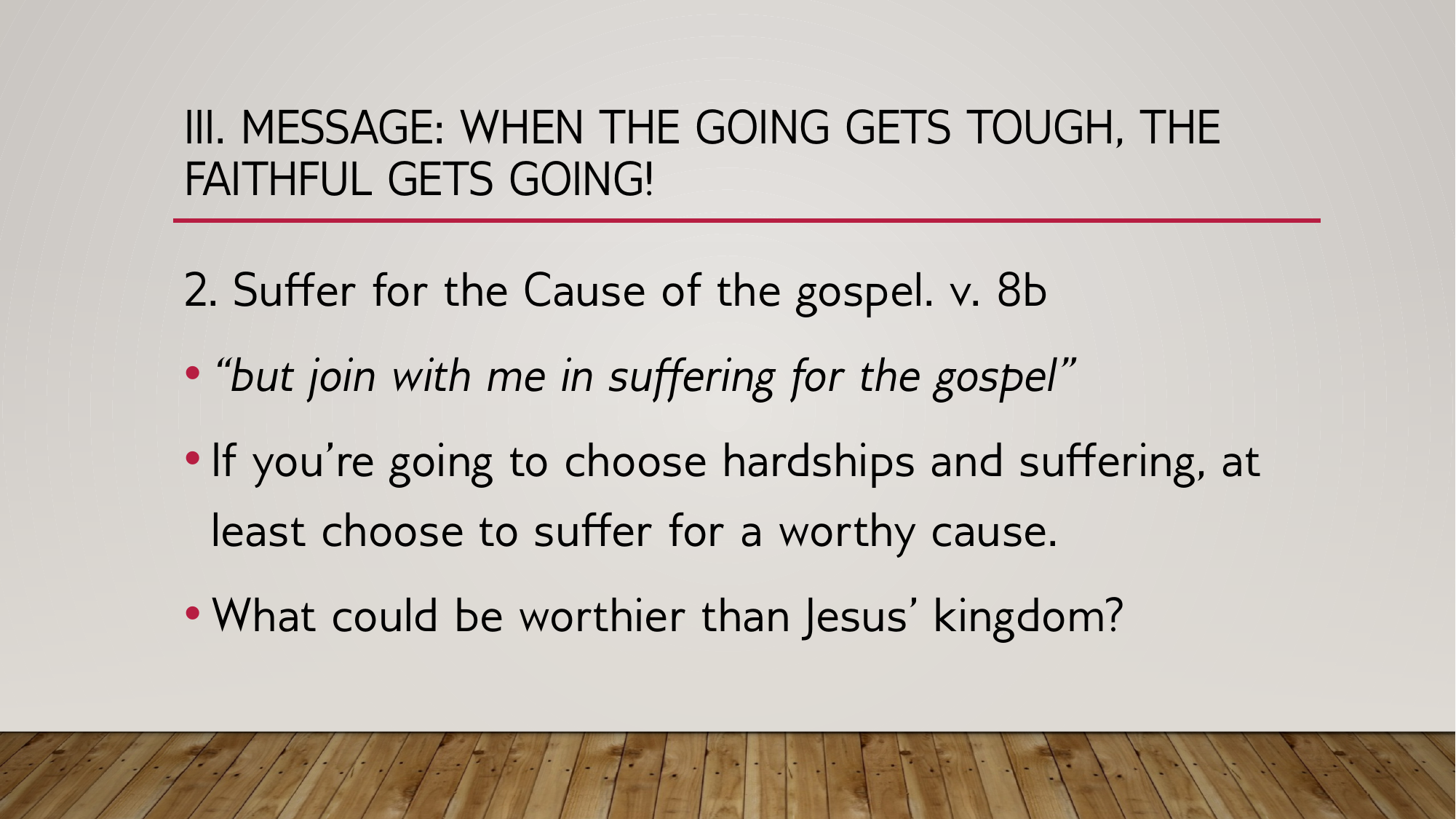

# III. Message: when the going gets tough, the faithful gets going!
2. Suffer for the Cause of the gospel. v. 8b
“but join with me in suffering for the gospel”
If you’re going to choose hardships and suffering, at least choose to suffer for a worthy cause.
What could be worthier than Jesus’ kingdom?